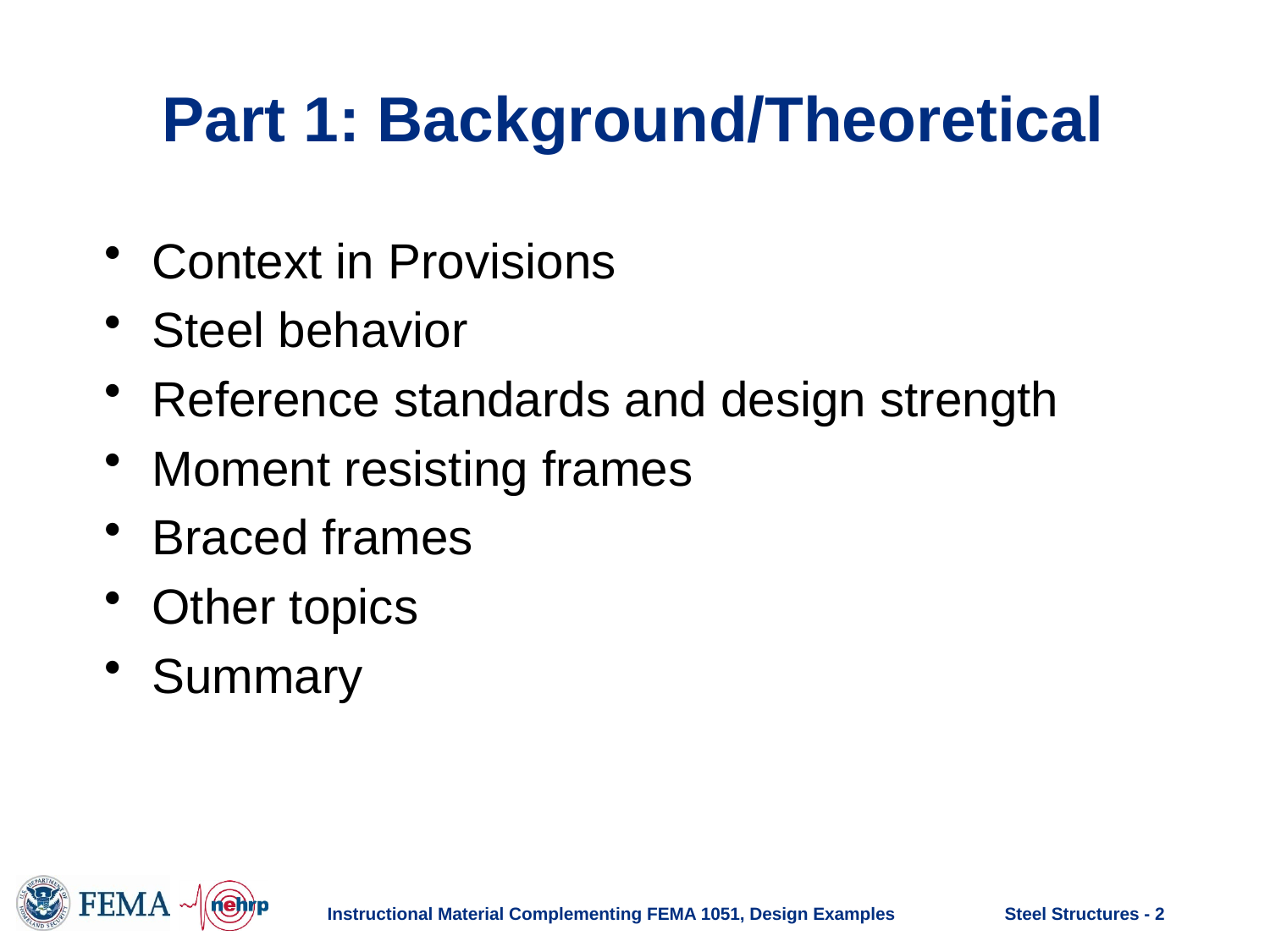

# Part 1: Background/Theoretical
Context in Provisions
Steel behavior
Reference standards and design strength
Moment resisting frames
Braced frames
Other topics
Summary
Instructional Material Complementing FEMA 1051, Design Examples
Steel Structures - 2